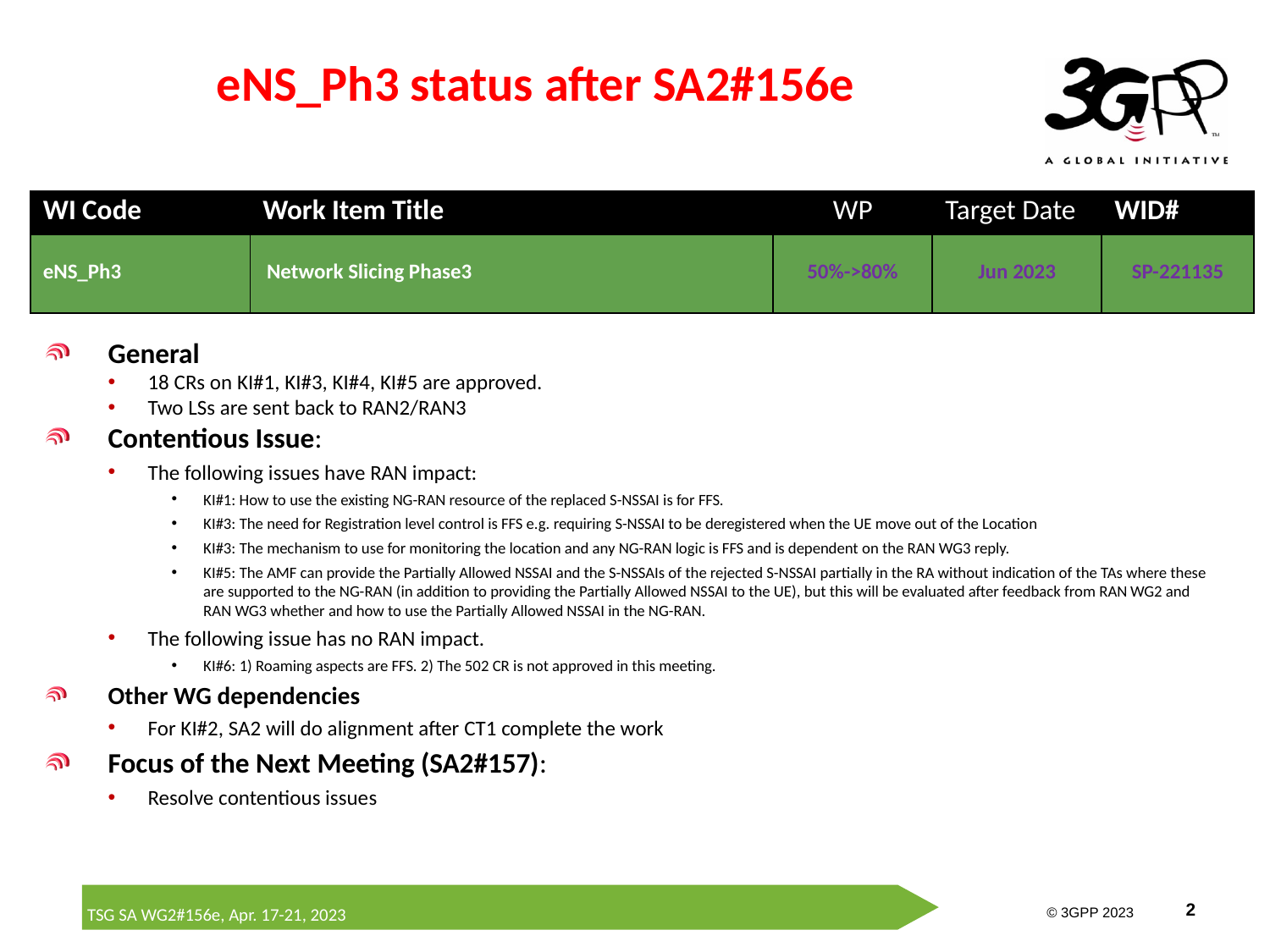

# eNS_Ph3 status after SA2#156e
| WI Code | Work Item Title | WP | Target Date | WID# |
| --- | --- | --- | --- | --- |
| eNS\_Ph3 | Network Slicing Phase3 | 50%->80% | Jun 2023 | SP-221135 |
General
18 CRs on KI#1, KI#3, KI#4, KI#5 are approved.
Two LSs are sent back to RAN2/RAN3
Contentious Issue:
The following issues have RAN impact:
KI#1: How to use the existing NG-RAN resource of the replaced S-NSSAI is for FFS.
KI#3: The need for Registration level control is FFS e.g. requiring S-NSSAI to be deregistered when the UE move out of the Location
KI#3: The mechanism to use for monitoring the location and any NG-RAN logic is FFS and is dependent on the RAN WG3 reply.
KI#5: The AMF can provide the Partially Allowed NSSAI and the S-NSSAIs of the rejected S-NSSAI partially in the RA without indication of the TAs where these are supported to the NG-RAN (in addition to providing the Partially Allowed NSSAI to the UE), but this will be evaluated after feedback from RAN WG2 and RAN WG3 whether and how to use the Partially Allowed NSSAI in the NG-RAN.
The following issue has no RAN impact.
KI#6: 1) Roaming aspects are FFS. 2) The 502 CR is not approved in this meeting.
Other WG dependencies
For KI#2, SA2 will do alignment after CT1 complete the work
Focus of the Next Meeting (SA2#157):
Resolve contentious issues